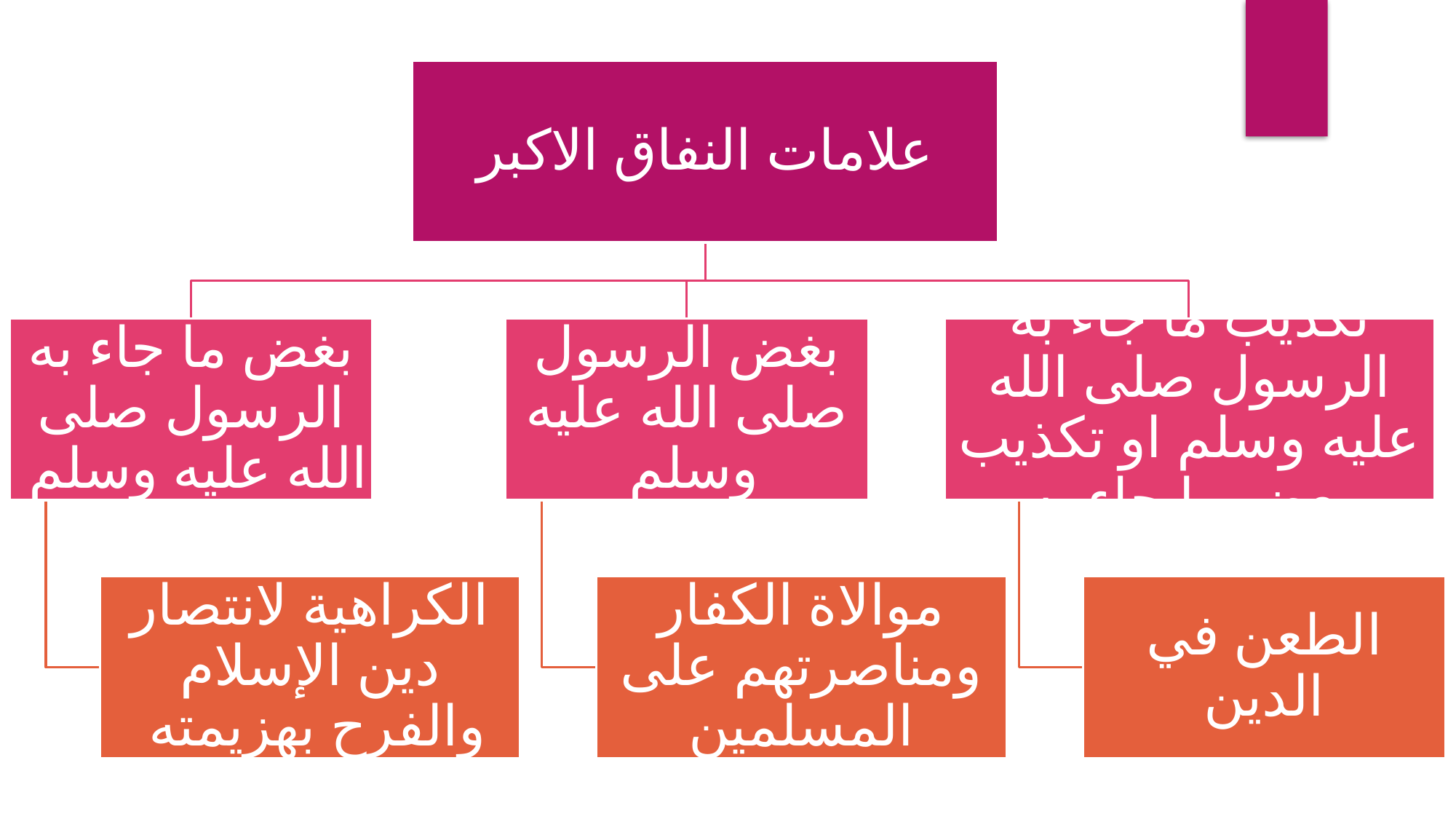

علامات النفاق الاكبر

بغض ما جاء به الرسول صلى الله عليه وسلم

بغض الرسول صلى الله عليه وسلم

تكذيب ما جاء به الرسول صلى الله عليه وسلم او تكذيب بعض ما جاء به

الكراهية لانتصار دين الإسلام والفرح بهزيمته

موالاة الكفار ومناصرتهم على المسلمين

الطعن في الدين